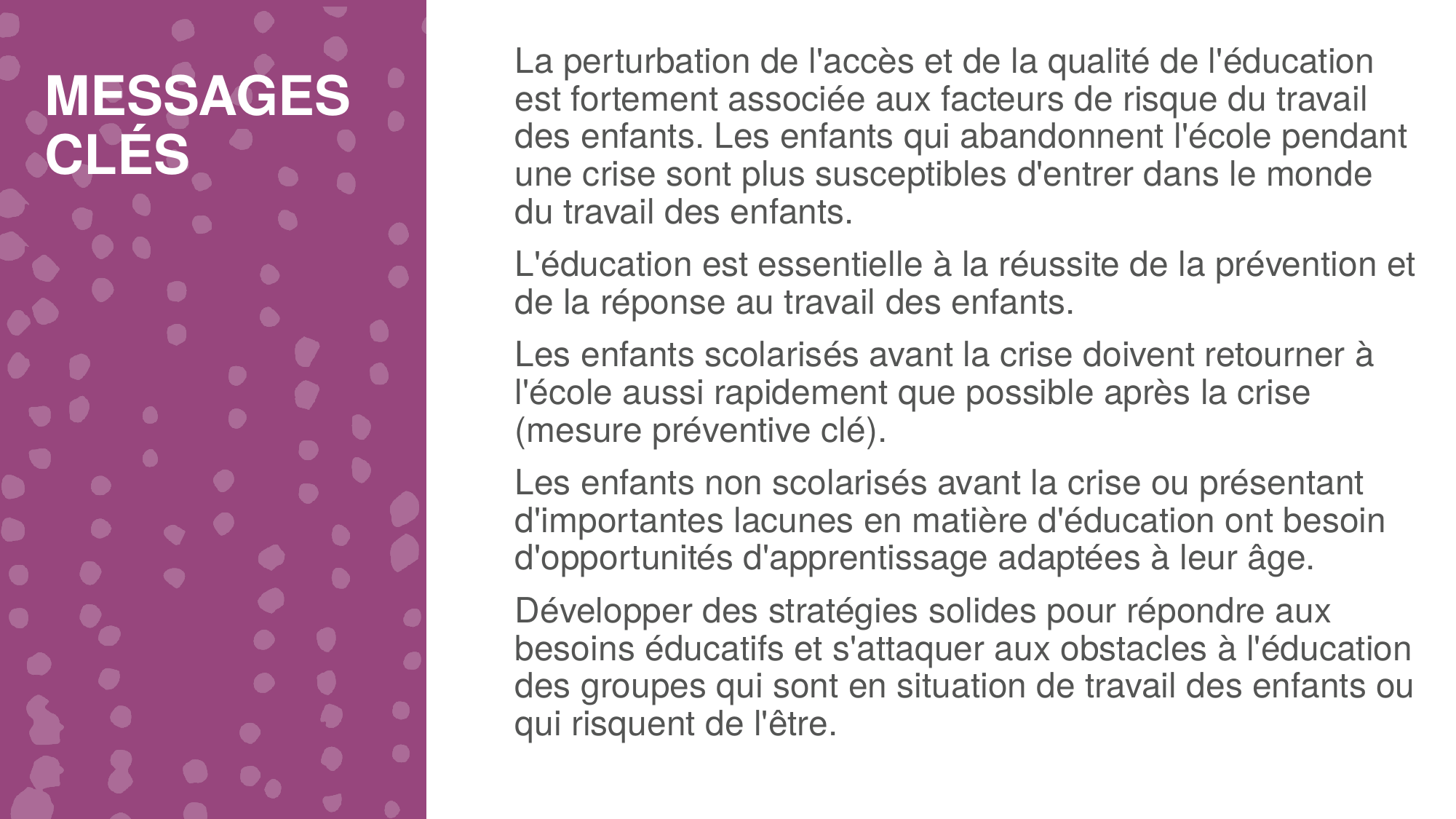

La perturbation de l'accès et de la qualité de l'éducation est fortement associée aux facteurs de risque du travail des enfants. Les enfants qui abandonnent l'école pendant une crise sont plus susceptibles d'entrer dans le monde du travail des enfants.
L'éducation est essentielle à la réussite de la prévention et de la réponse au travail des enfants.
Les enfants scolarisés avant la crise doivent retourner à l'école aussi rapidement que possible après la crise (mesure préventive clé).
Les enfants non scolarisés avant la crise ou présentant d'importantes lacunes en matière d'éducation ont besoin d'opportunités d'apprentissage adaptées à leur âge.
Développer des stratégies solides pour répondre aux besoins éducatifs et s'attaquer aux obstacles à l'éducation des groupes qui sont en situation de travail des enfants ou qui risquent de l'être.
MESSAGES CLÉS